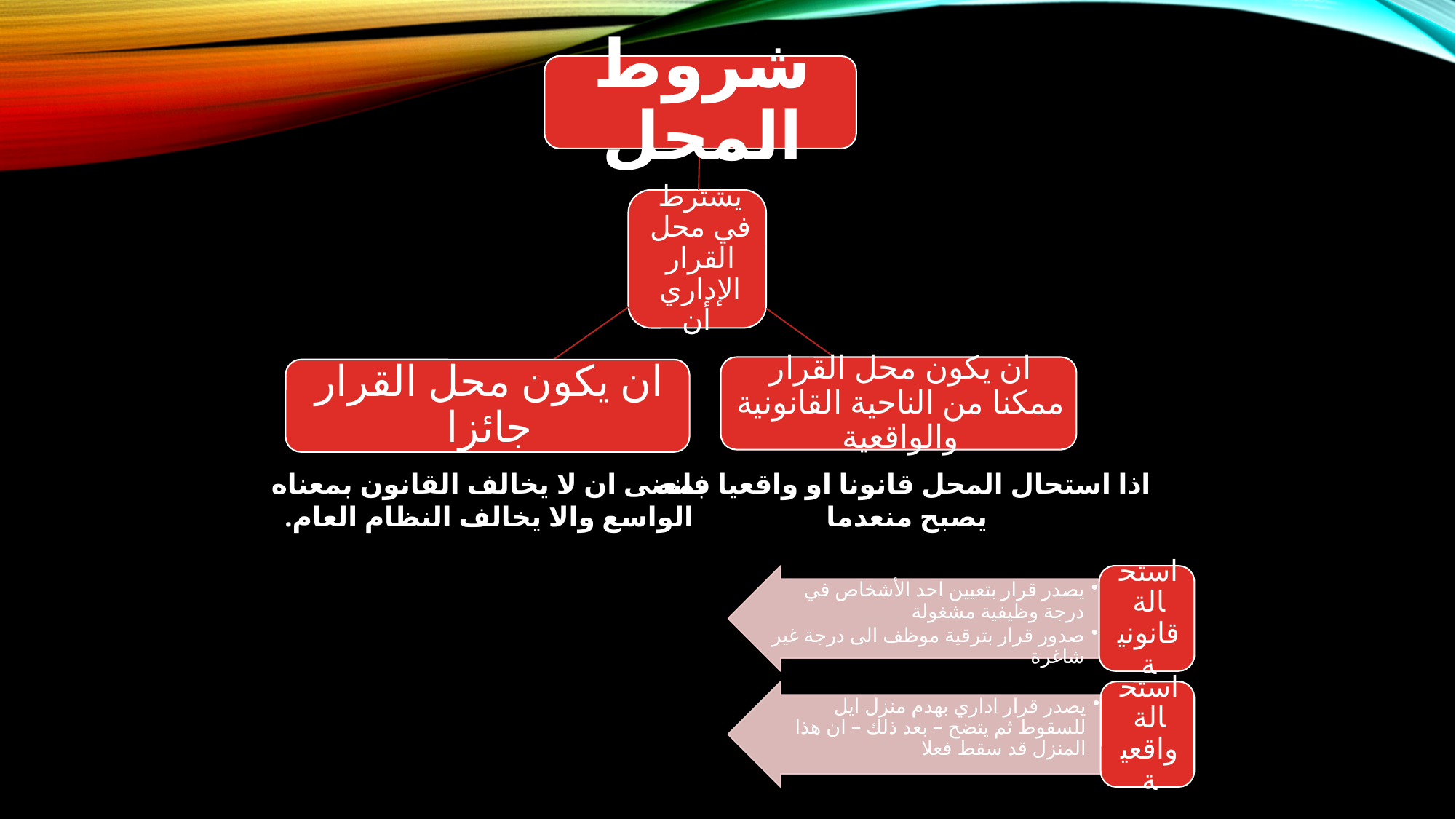

يشترط في محل القرار الإداري أن
شروط المحل
ان يكون محل القرار ممكنا من الناحية القانونية والواقعية
ان يكون محل القرار جائزا
بمعنى ان لا يخالف القانون بمعناه الواسع والا يخالف النظام العام.
اذا استحال المحل قانونا او واقعيا فانه
يصبح منعدما
يصدر قرار بتعيين احد الأشخاص في درجة وظيفية مشغولة
صدور قرار بترقية موظف الى درجة غير شاغرة
استحالة قانونية
يصدر قرار اداري بهدم منزل ايل للسقوط ثم يتضح – بعد ذلك – ان هذا المنزل قد سقط فعلا
استحالة واقعية